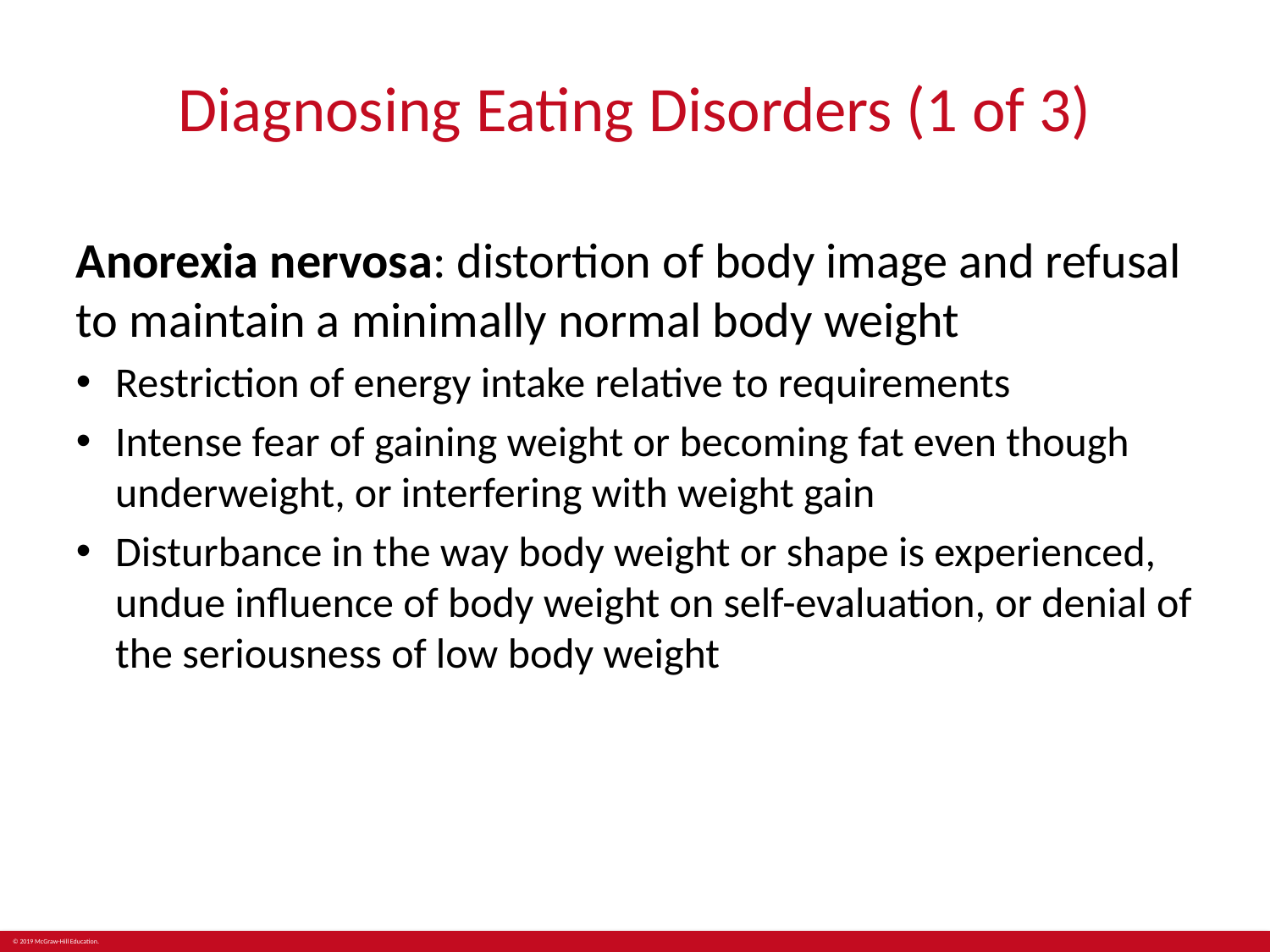

# Diagnosing Eating Disorders (1 of 3)
Anorexia nervosa: distortion of body image and refusal to maintain a minimally normal body weight
Restriction of energy intake relative to requirements
Intense fear of gaining weight or becoming fat even though underweight, or interfering with weight gain
Disturbance in the way body weight or shape is experienced, undue influence of body weight on self-evaluation, or denial of the seriousness of low body weight